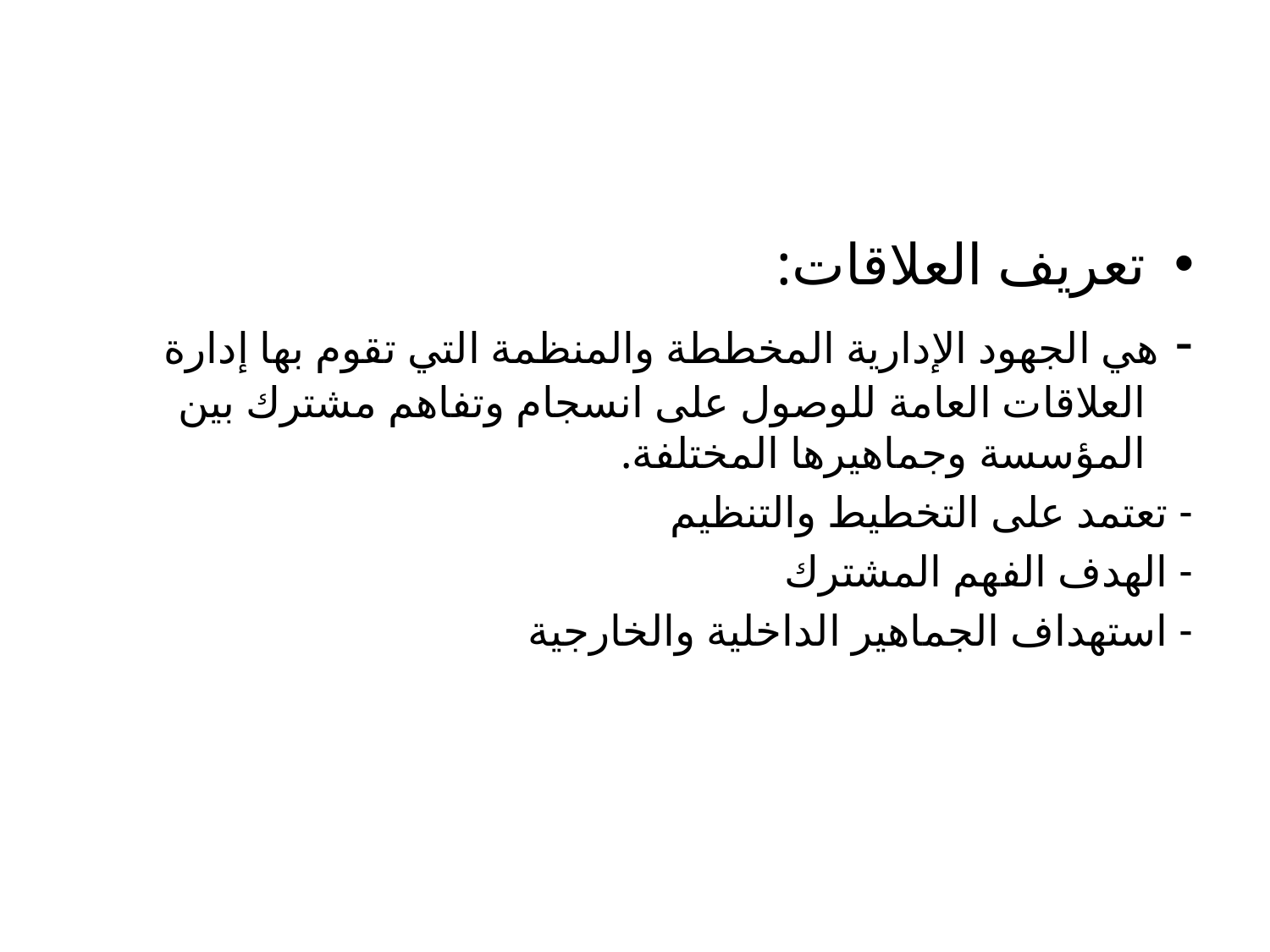

#
تعريف العلاقات:
	- هي الجهود الإدارية المخططة والمنظمة التي تقوم بها إدارة العلاقات العامة للوصول على انسجام وتفاهم مشترك بين المؤسسة وجماهيرها المختلفة.
	- تعتمد على التخطيط والتنظيم
	- الهدف الفهم المشترك
	- استهداف الجماهير الداخلية والخارجية